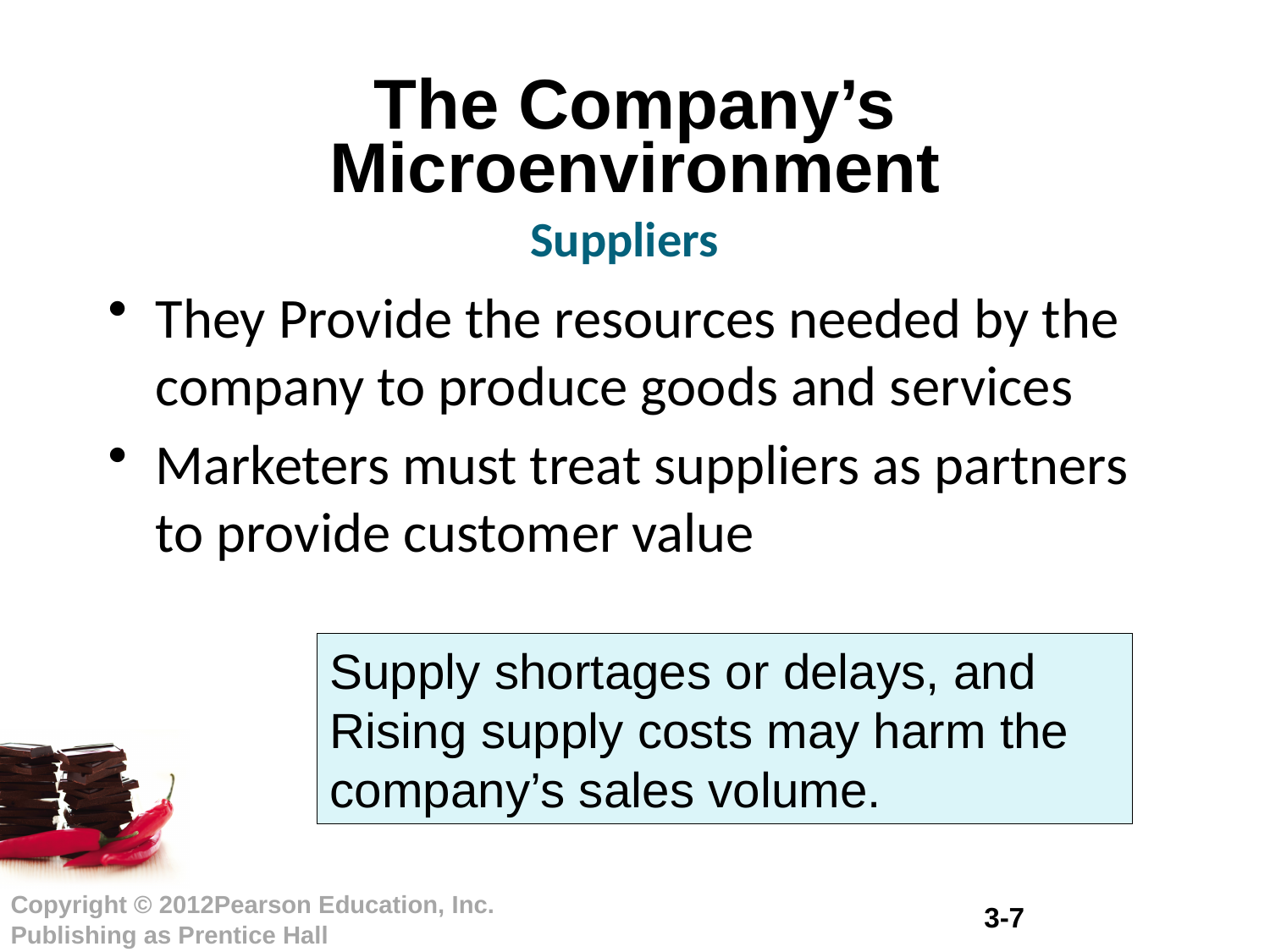

# The Company’s Microenvironment
Suppliers
They Provide the resources needed by the company to produce goods and services
Marketers must treat suppliers as partners to provide customer value

Supply shortages or delays, and Rising supply costs may harm the company’s sales volume.